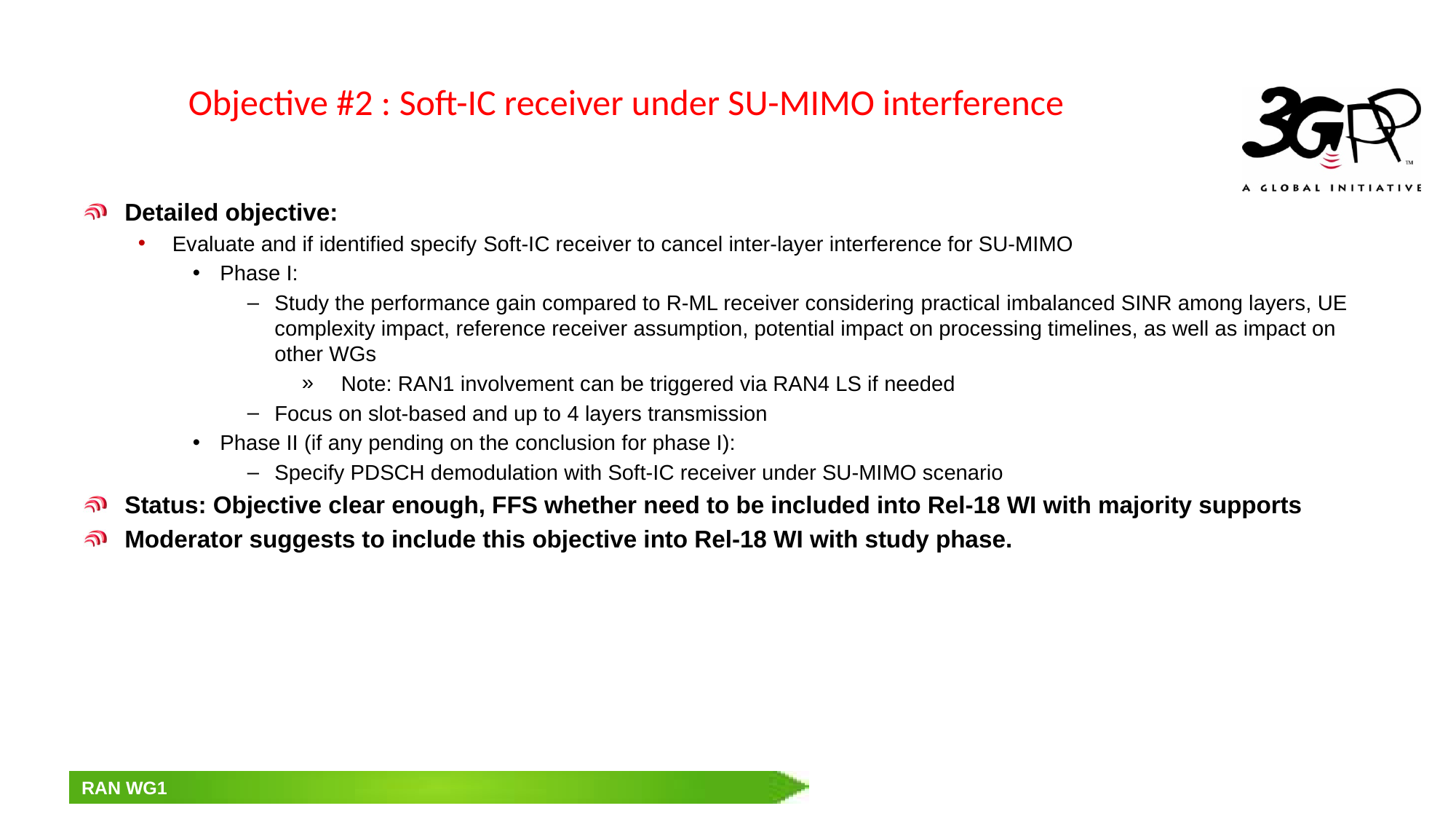

# Objective #2 : Soft-IC receiver under SU-MIMO interference
Detailed objective:
Evaluate and if identified specify Soft-IC receiver to cancel inter-layer interference for SU-MIMO
Phase I:
Study the performance gain compared to R-ML receiver considering practical imbalanced SINR among layers, UE complexity impact, reference receiver assumption, potential impact on processing timelines, as well as impact on other WGs
  Note: RAN1 involvement can be triggered via RAN4 LS if needed
Focus on slot-based and up to 4 layers transmission
Phase II (if any pending on the conclusion for phase I):
Specify PDSCH demodulation with Soft-IC receiver under SU-MIMO scenario
Status: Objective clear enough, FFS whether need to be included into Rel-18 WI with majority supports
Moderator suggests to include this objective into Rel-18 WI with study phase.